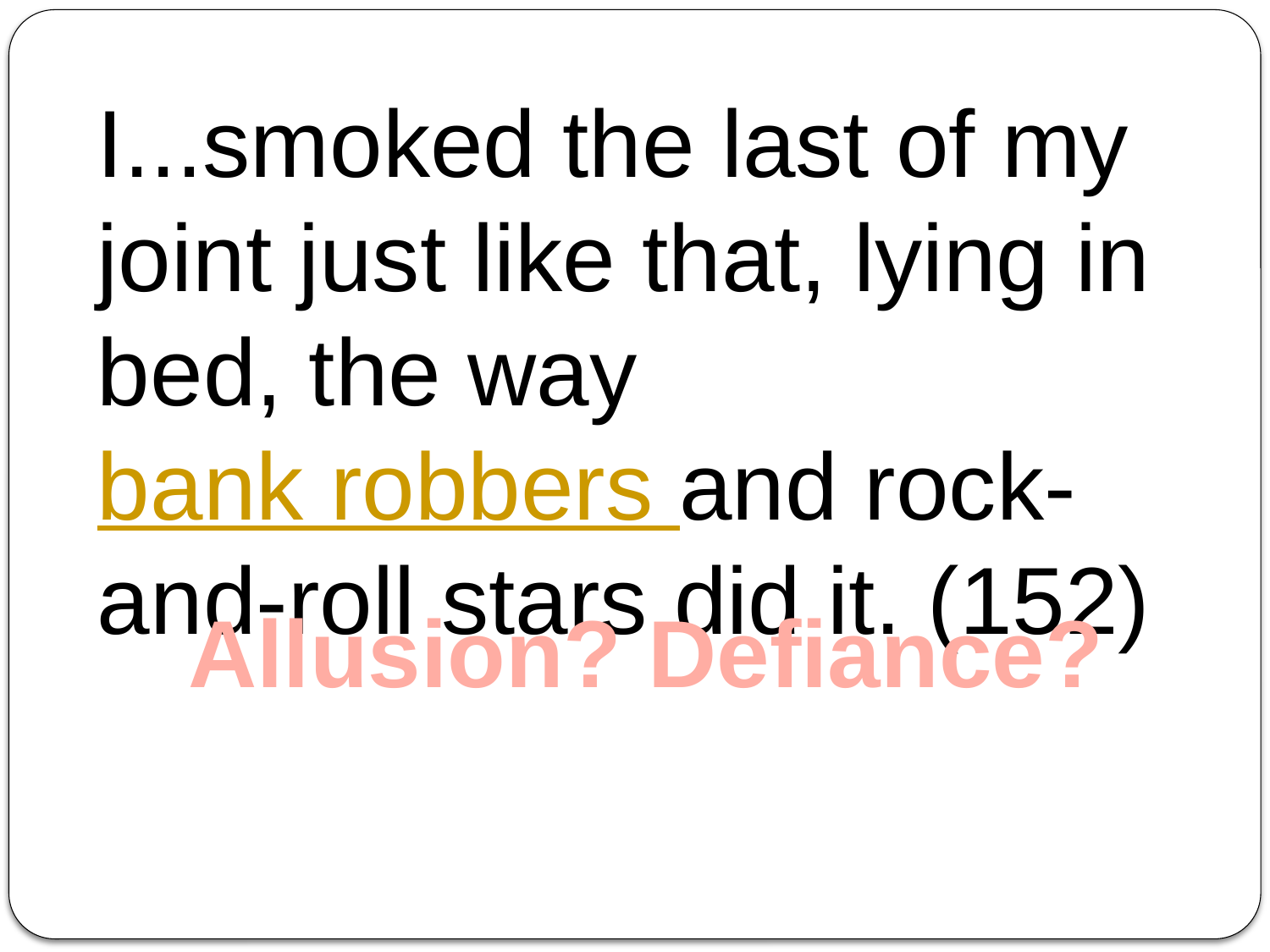

I...smoked the last of my joint just like that, lying in bed, the way bank robbers and rock-and-roll stars did it. (152)
Allusion? Defiance?